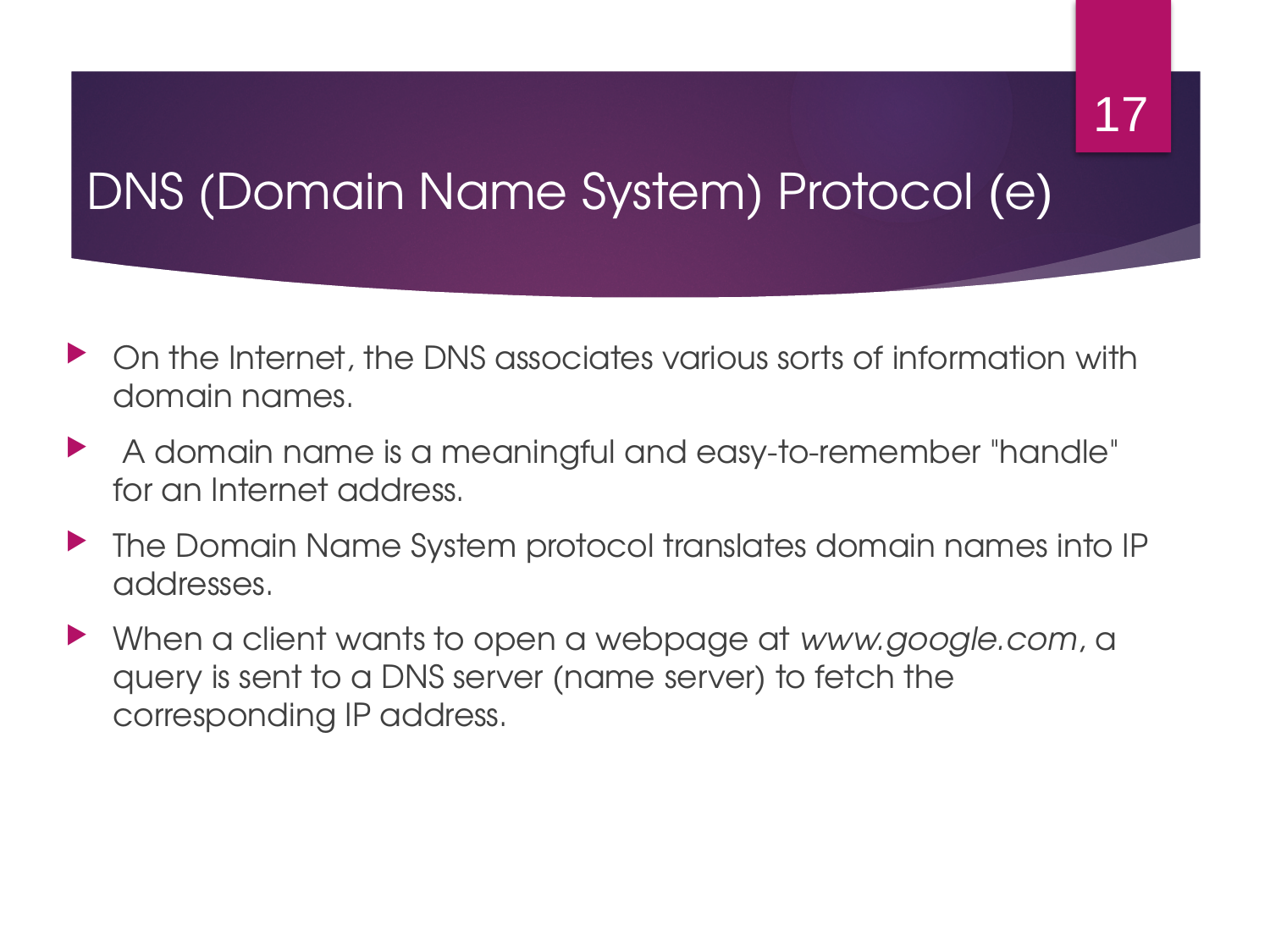

17
# (e) DNS (Domain Name System) Protocol
On the Internet, the DNS associates various sorts of information with domain names.
 A domain name is a meaningful and easy-to-remember "handle" for an Internet address.
The Domain Name System protocol translates domain names into IP addresses.
When a client wants to open a webpage at www.google.com, a query is sent to a DNS server (name server) to fetch the corresponding IP address.